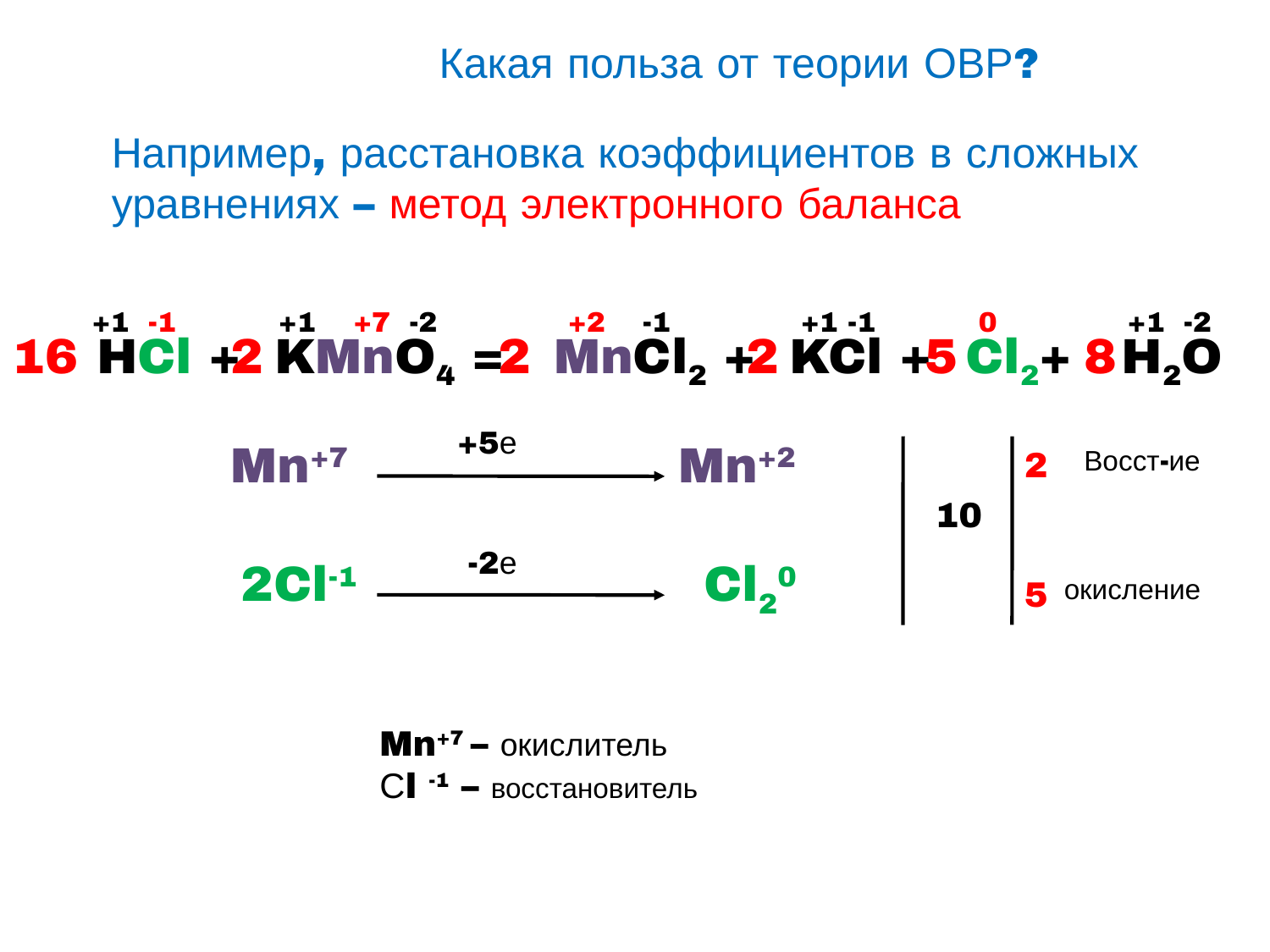

Какая польза от теории ОВР?
Например, расстановка коэффициентов в сложных уравнениях – метод электронного баланса
+1  -1           +1    +7  -2              +2    -1              +1 -1           0              +1  -2
   HCl +  KMnO4 =   MnCl2 +  KCl +  Cl2+   H2O
16
2
2
2
5
8
+5е
Mn+7                    Mn+2

2
Восст-ие
10
-2е
2Cl-1                     Cl20
5
окисление
Mn+7 – окислитель
Сl -1 – восстановитель